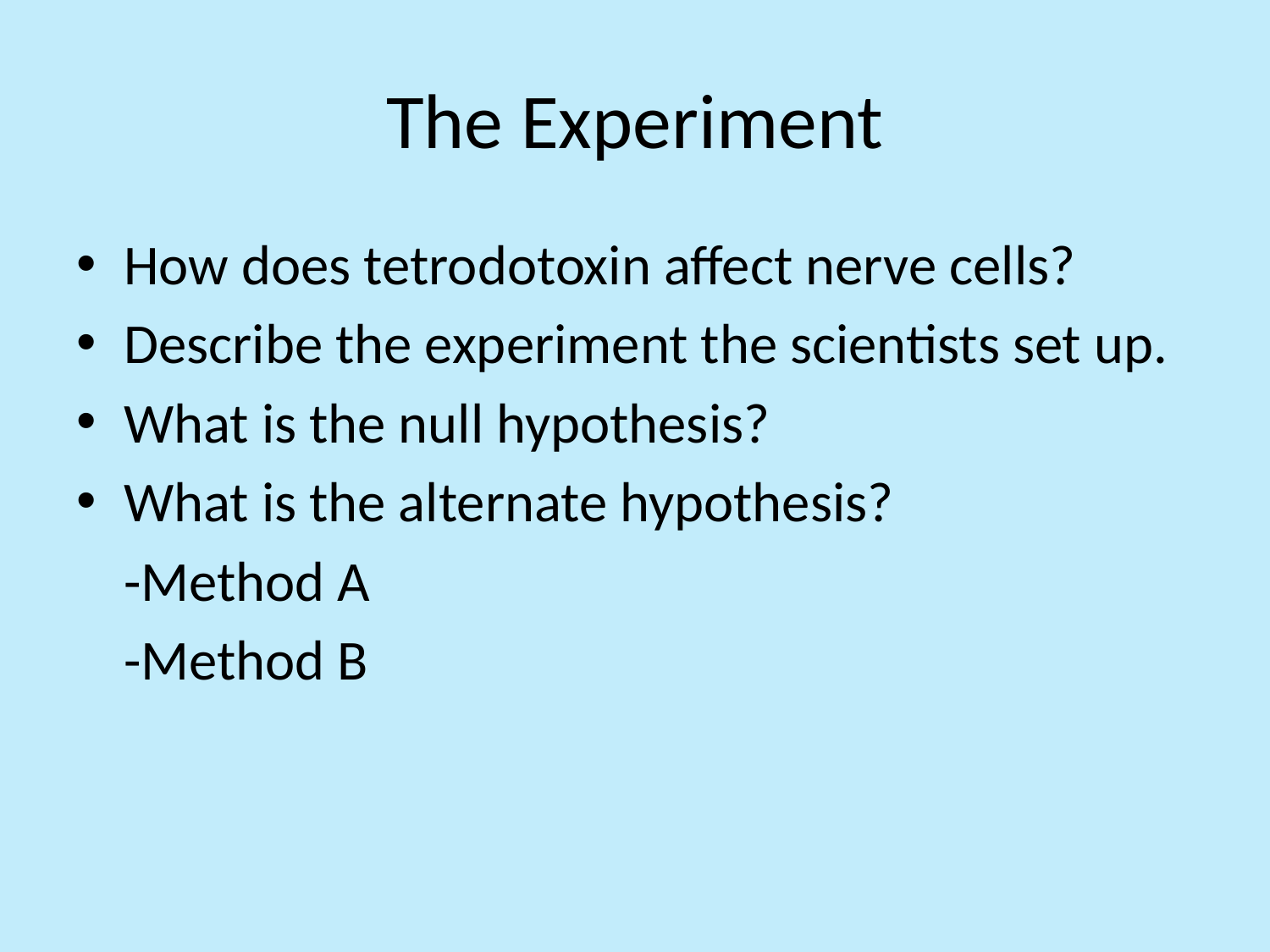

# The Experiment
How does tetrodotoxin affect nerve cells?
Describe the experiment the scientists set up.
What is the null hypothesis?
What is the alternate hypothesis?
	-Method A
	-Method B